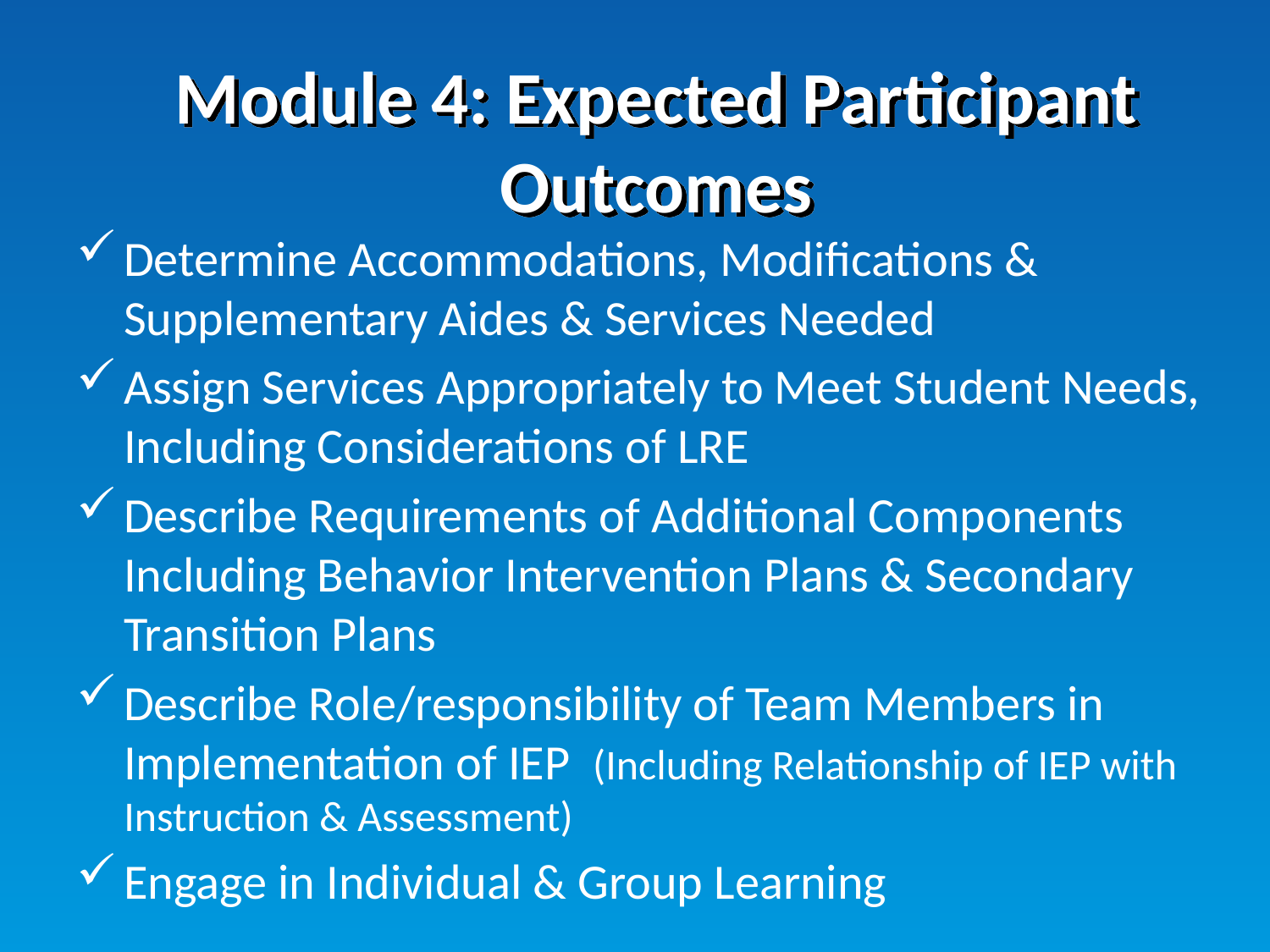

Module 4: Expected Participant Outcomes
Determine Accommodations, Modifications & Supplementary Aides & Services Needed
Assign Services Appropriately to Meet Student Needs, Including Considerations of LRE
Describe Requirements of Additional Components Including Behavior Intervention Plans & Secondary Transition Plans
Describe Role/responsibility of Team Members in Implementation of IEP  (Including Relationship of IEP with Instruction & Assessment)
Engage in Individual & Group Learning